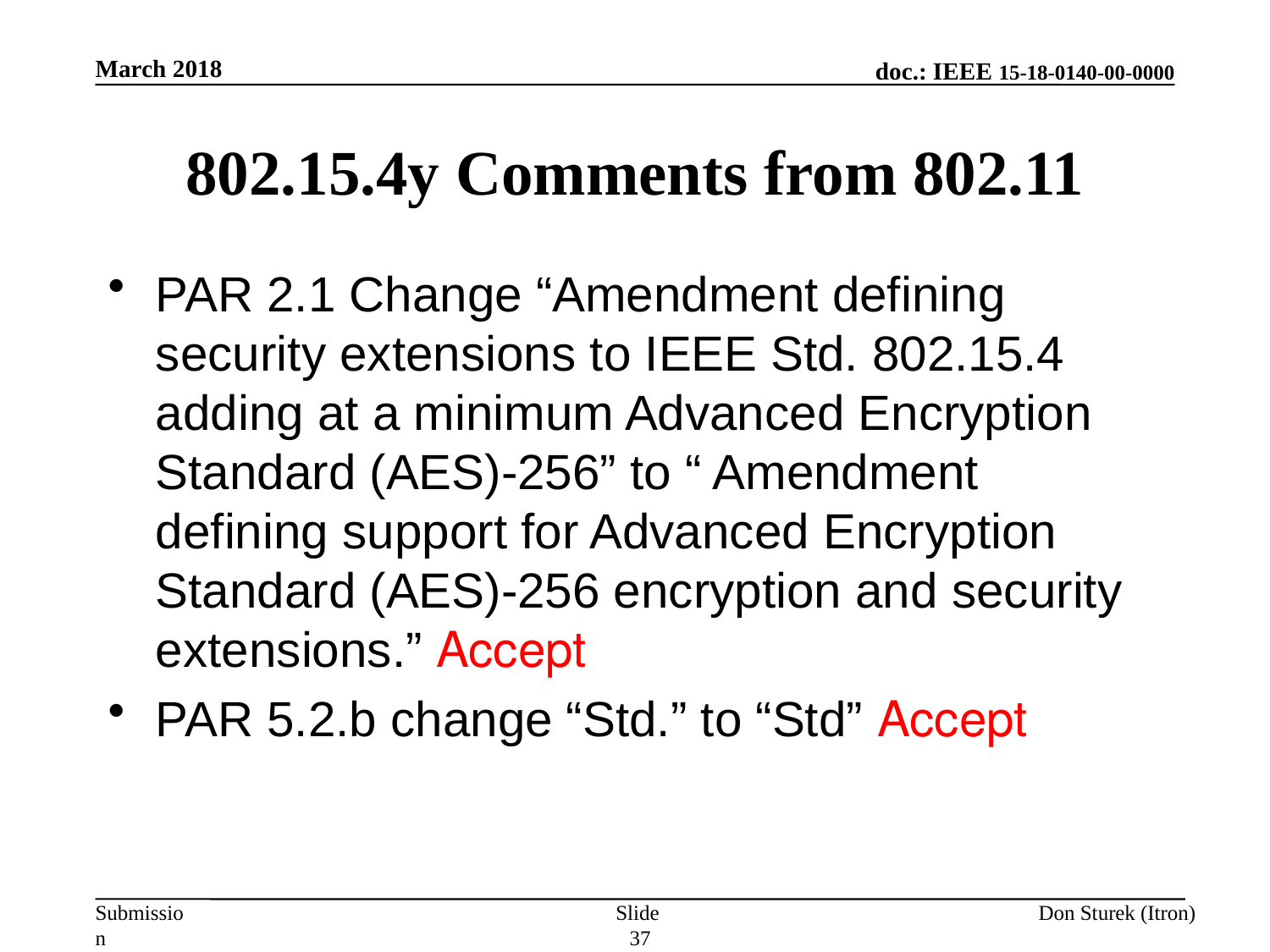

March 2018
# 802.15.4y Comments from 802.11
PAR 2.1 Change “Amendment defining security extensions to IEEE Std. 802.15.4 adding at a minimum Advanced Encryption Standard (AES)-256” to “ Amendment defining support for Advanced Encryption Standard (AES)-256 encryption and security extensions.” Accept
PAR 5.2.b change “Std.” to “Std” Accept
Slide 37
Don Sturek (Itron)